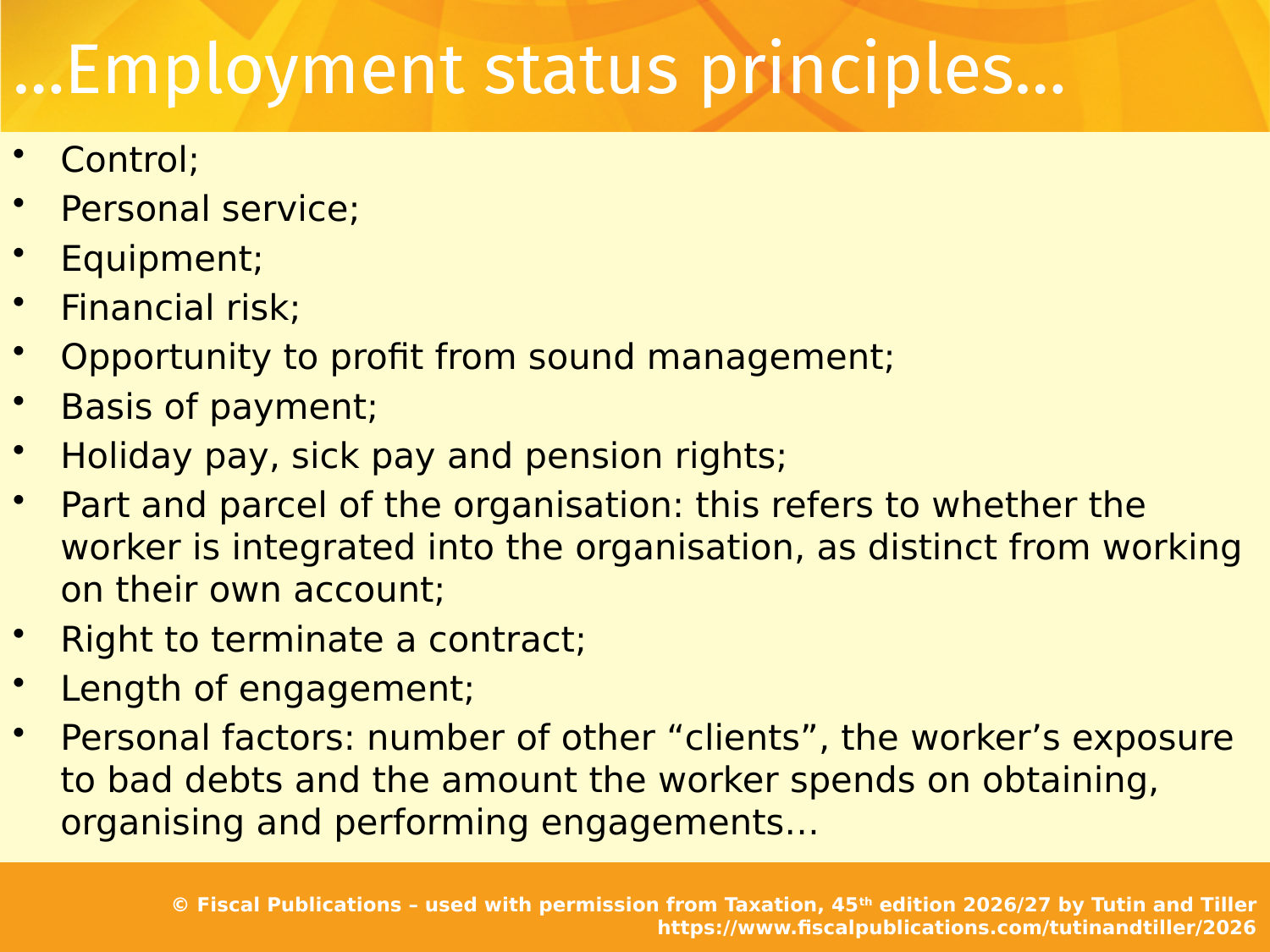

# …Employment status principles…
Control;
Personal service;
Equipment;
Financial risk;
Opportunity to profit from sound management;
Basis of payment;
Holiday pay, sick pay and pension rights;
Part and parcel of the organisation: this refers to whether the worker is integrated into the organisation, as distinct from working on their own account;
Right to terminate a contract;
Length of engagement;
Personal factors: number of other “clients”, the worker’s exposure to bad debts and the amount the worker spends on obtaining, organising and performing engagements…